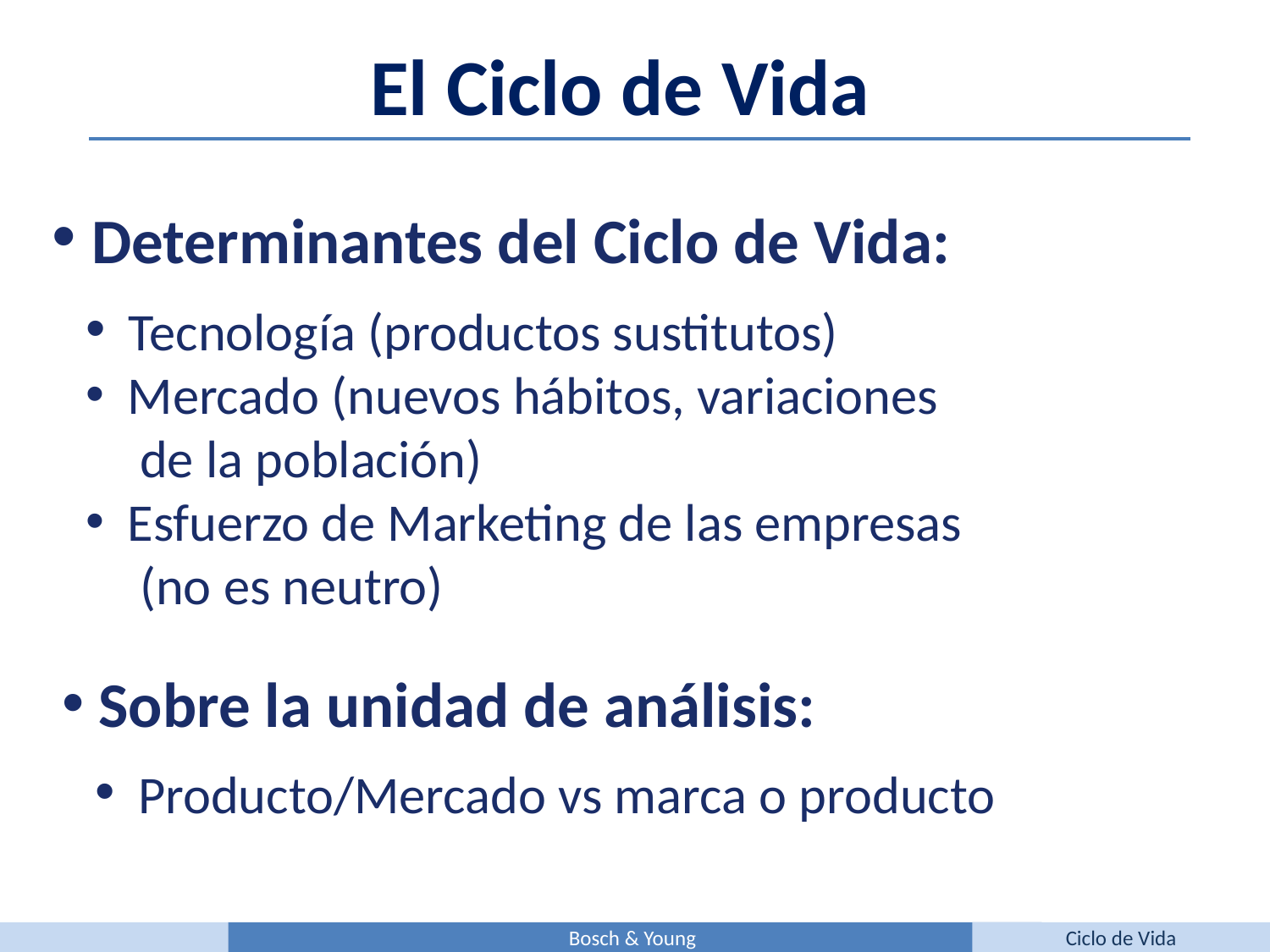

El Ciclo de Vida
 Determinantes del Ciclo de Vida:

 Tecnología (productos sustitutos)
 Mercado (nuevos hábitos, variaciones
  de la población)
 Esfuerzo de Marketing de las empresas
  (no es neutro)
 Sobre la unidad de análisis:

 Producto/Mercado vs marca o producto

Bosch & Young
Ciclo de Vida